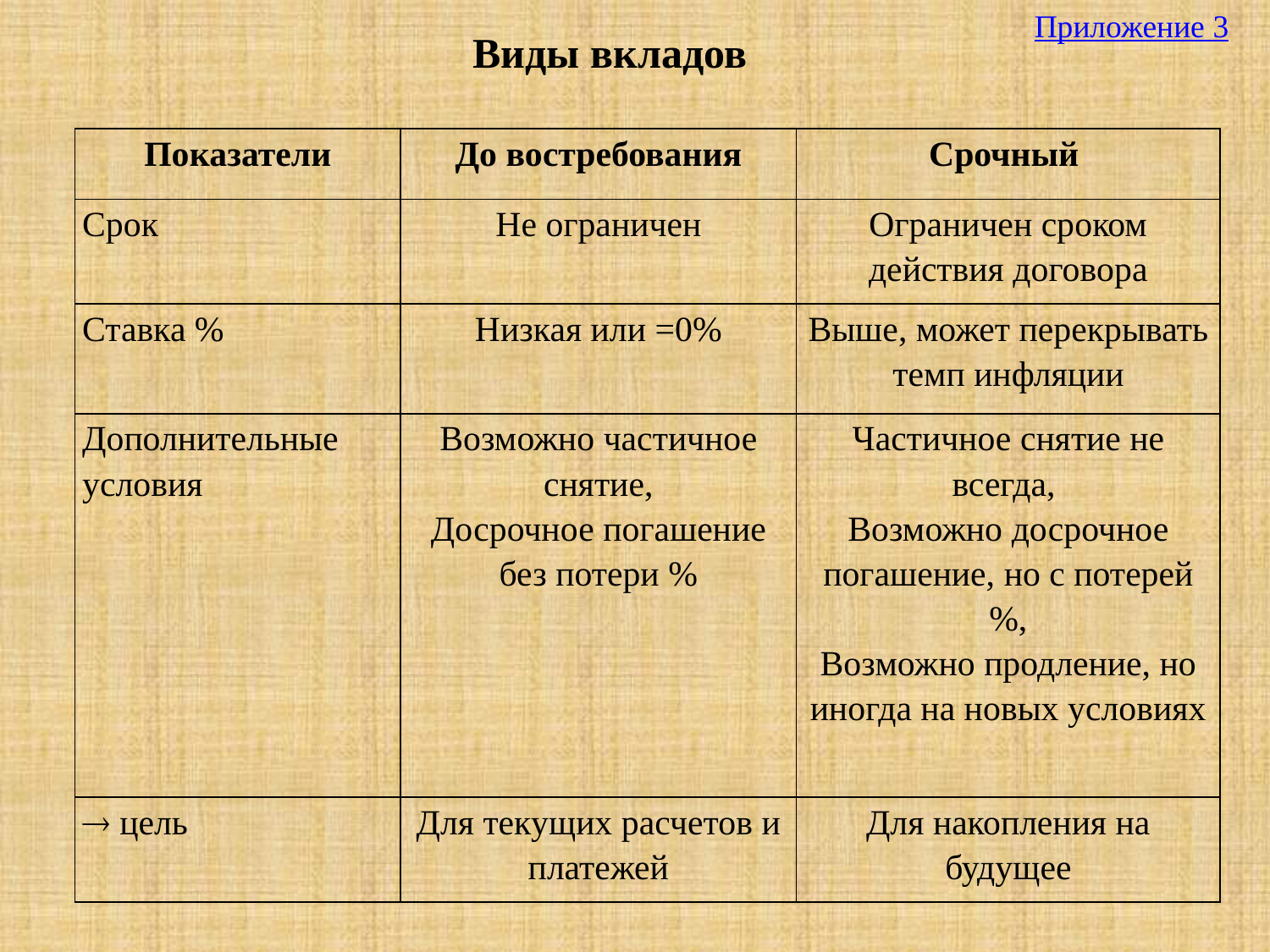

Приложение 3

Виды вкладов
| Показатели | До востребования | Срочный |
| --- | --- | --- |
| Срок | Не ограничен | Ограничен сроком действия договора |
| Ставка % | Низкая или =0% | Выше, может перекрывать темп инфляции |
| Дополнительные условия | Возможно частичное снятие, Досрочное погашение без потери % | Частичное снятие не всегда, Возможно досрочное погашение, но с потерей %, Возможно продление, но иногда на новых условиях |
| → цель | Для текущих расчетов и платежей | Для накопления на будущее |